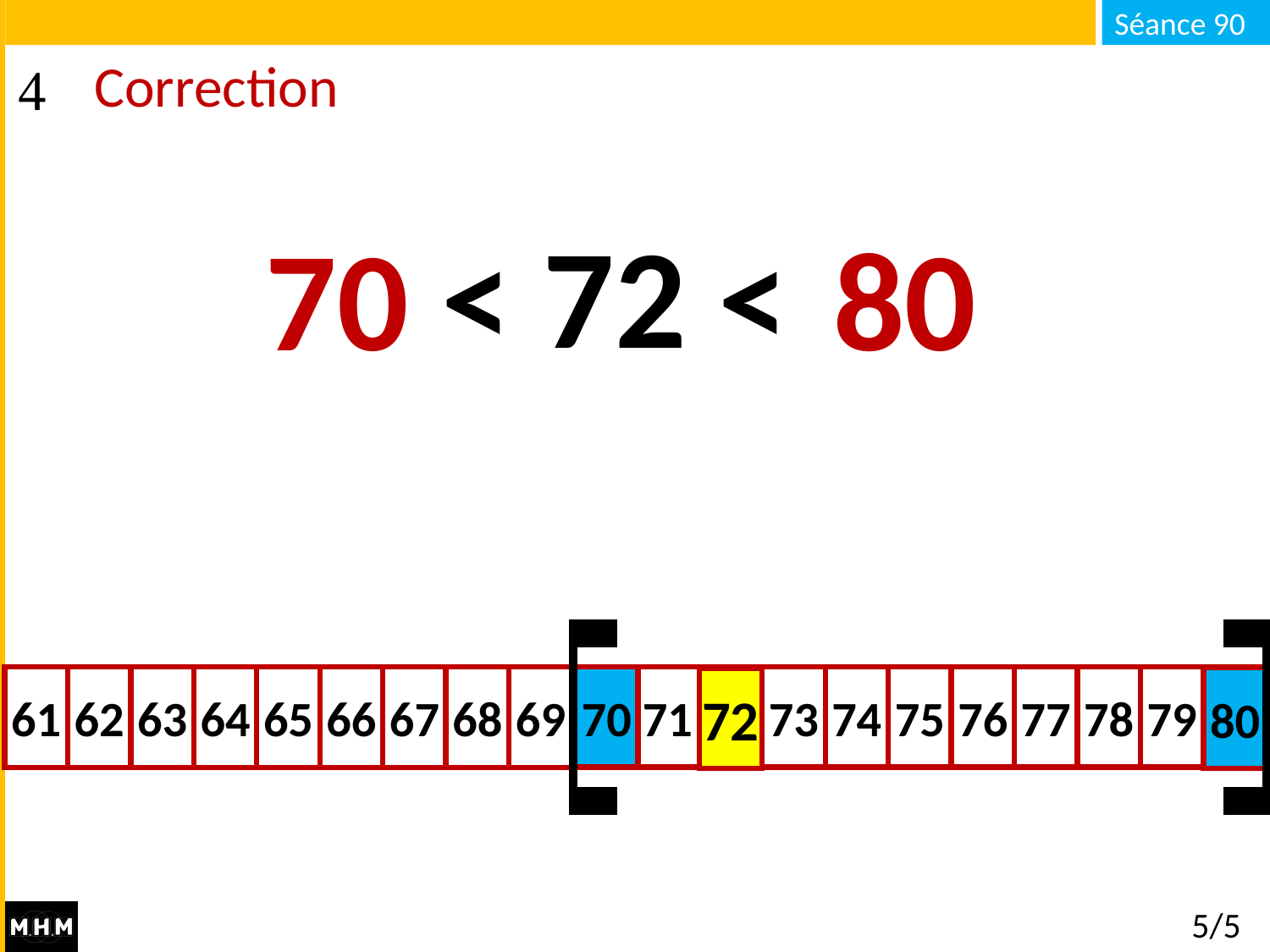

# Correction
… < 72 < …
70
80

70
74
71
73
75
76
77
78
79
80
72
61
63
64
65
66
67
68
69
70
62
80
72
5/5